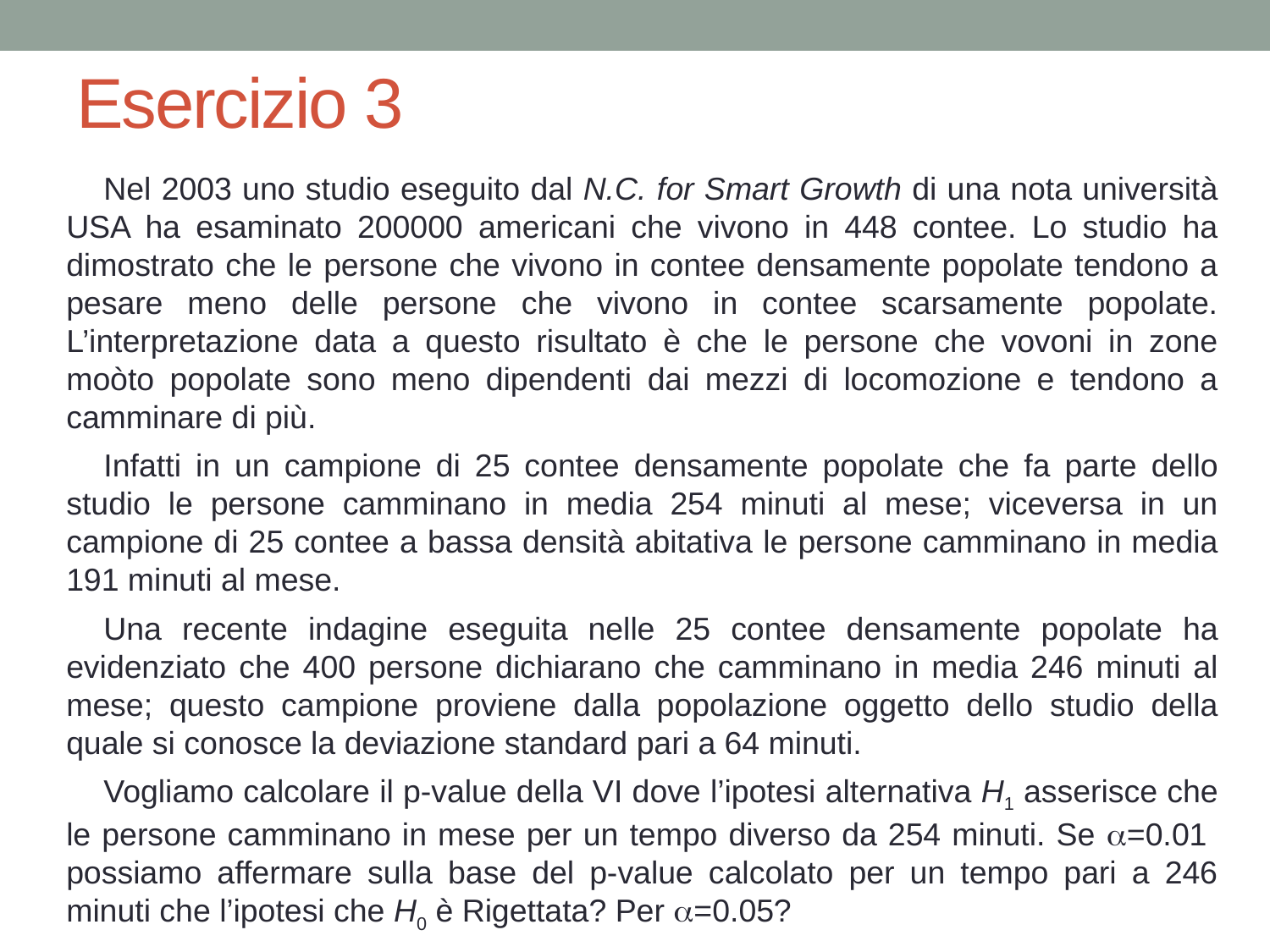

# Esercizio 3
Nel 2003 uno studio eseguito dal N.C. for Smart Growth di una nota università USA ha esaminato 200000 americani che vivono in 448 contee. Lo studio ha dimostrato che le persone che vivono in contee densamente popolate tendono a pesare meno delle persone che vivono in contee scarsamente popolate. L’interpretazione data a questo risultato è che le persone che vovoni in zone moòto popolate sono meno dipendenti dai mezzi di locomozione e tendono a camminare di più.
Infatti in un campione di 25 contee densamente popolate che fa parte dello studio le persone camminano in media 254 minuti al mese; viceversa in un campione di 25 contee a bassa densità abitativa le persone camminano in media 191 minuti al mese.
Una recente indagine eseguita nelle 25 contee densamente popolate ha evidenziato che 400 persone dichiarano che camminano in media 246 minuti al mese; questo campione proviene dalla popolazione oggetto dello studio della quale si conosce la deviazione standard pari a 64 minuti.
Vogliamo calcolare il p-value della VI dove l’ipotesi alternativa H1 asserisce che le persone camminano in mese per un tempo diverso da 254 minuti. Se α=0.01  possiamo affermare sulla base del p-value calcolato per un tempo pari a 246 minuti che l’ipotesi che H0 è Rigettata? Per α=0.05?